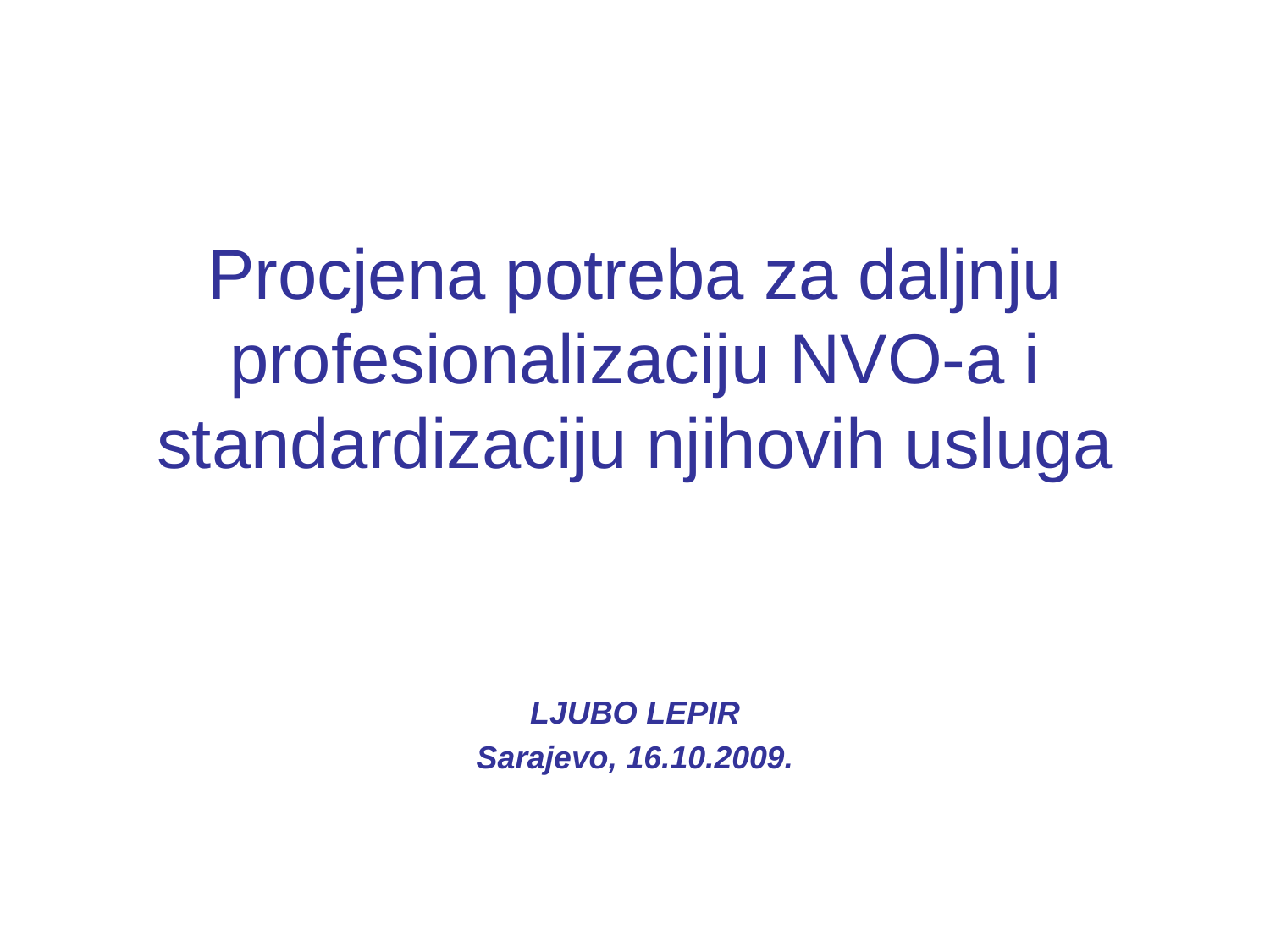

# Procjena potreba za daljnju profesionalizaciju NVO-a i standardizaciju njihovih usluga
LJUBO LEPIR
Sarajevo, 16.10.2009.